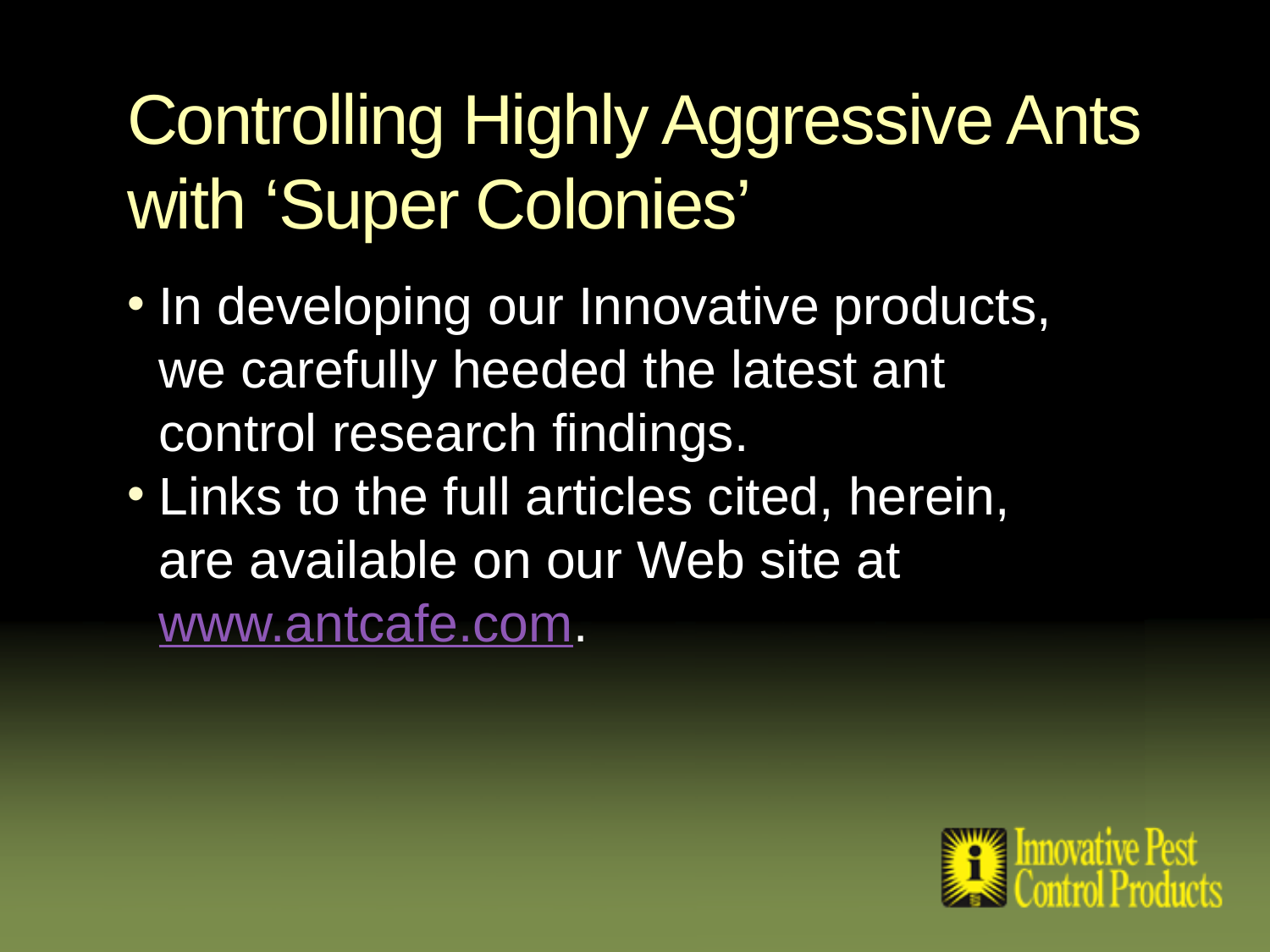

# Controlling Highly Aggressive Ants with ‘Super Colonies’
In developing our Innovative products,
we carefully heeded the latest ant
control research findings.
Links to the full articles cited, herein,
are available on our Web site at www.antcafe.com.